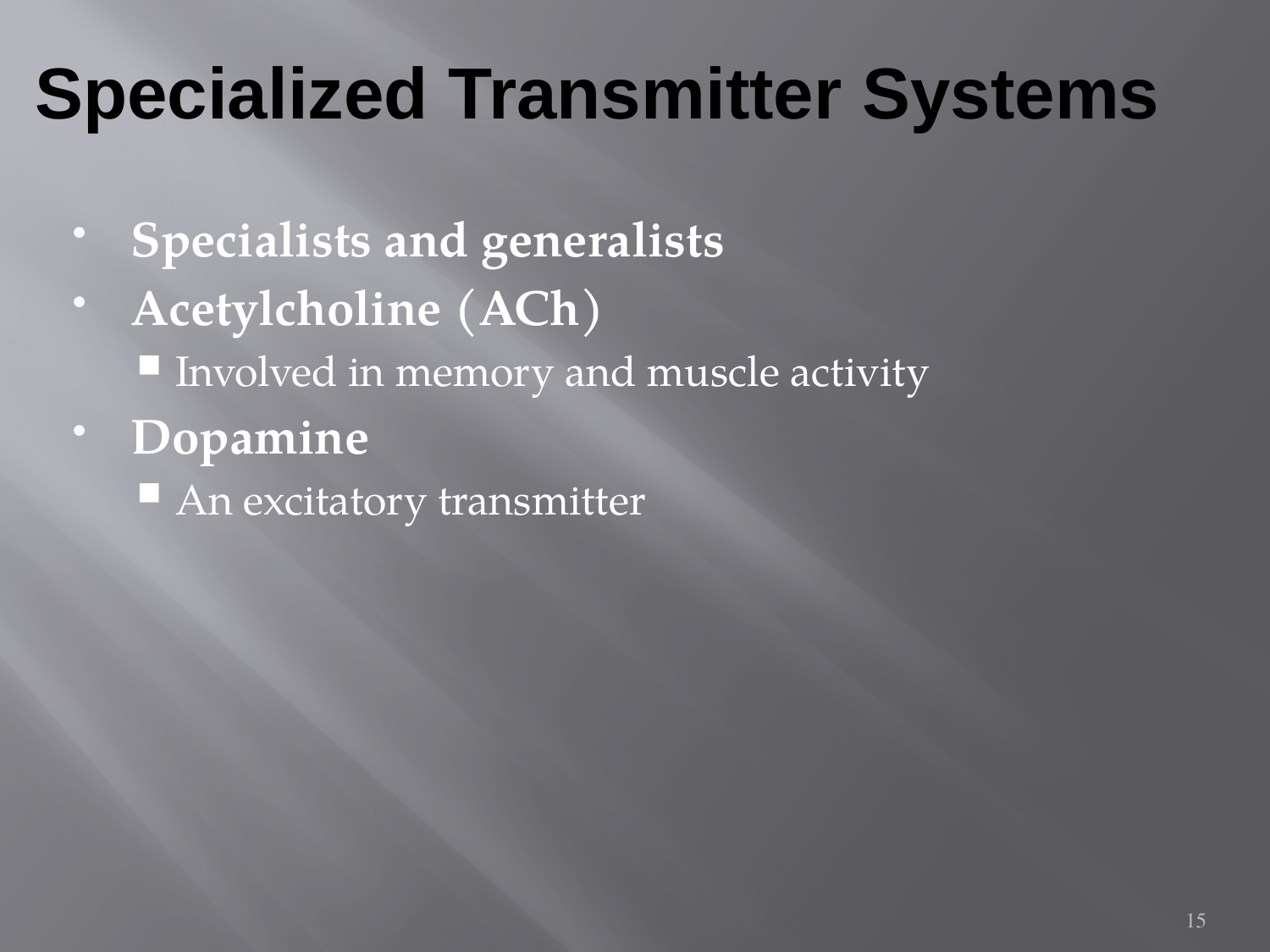

# Specialized Transmitter Systems
Specialists and generalists
Acetylcholine (ACh)
Involved in memory and muscle activity
Dopamine
An excitatory transmitter

15